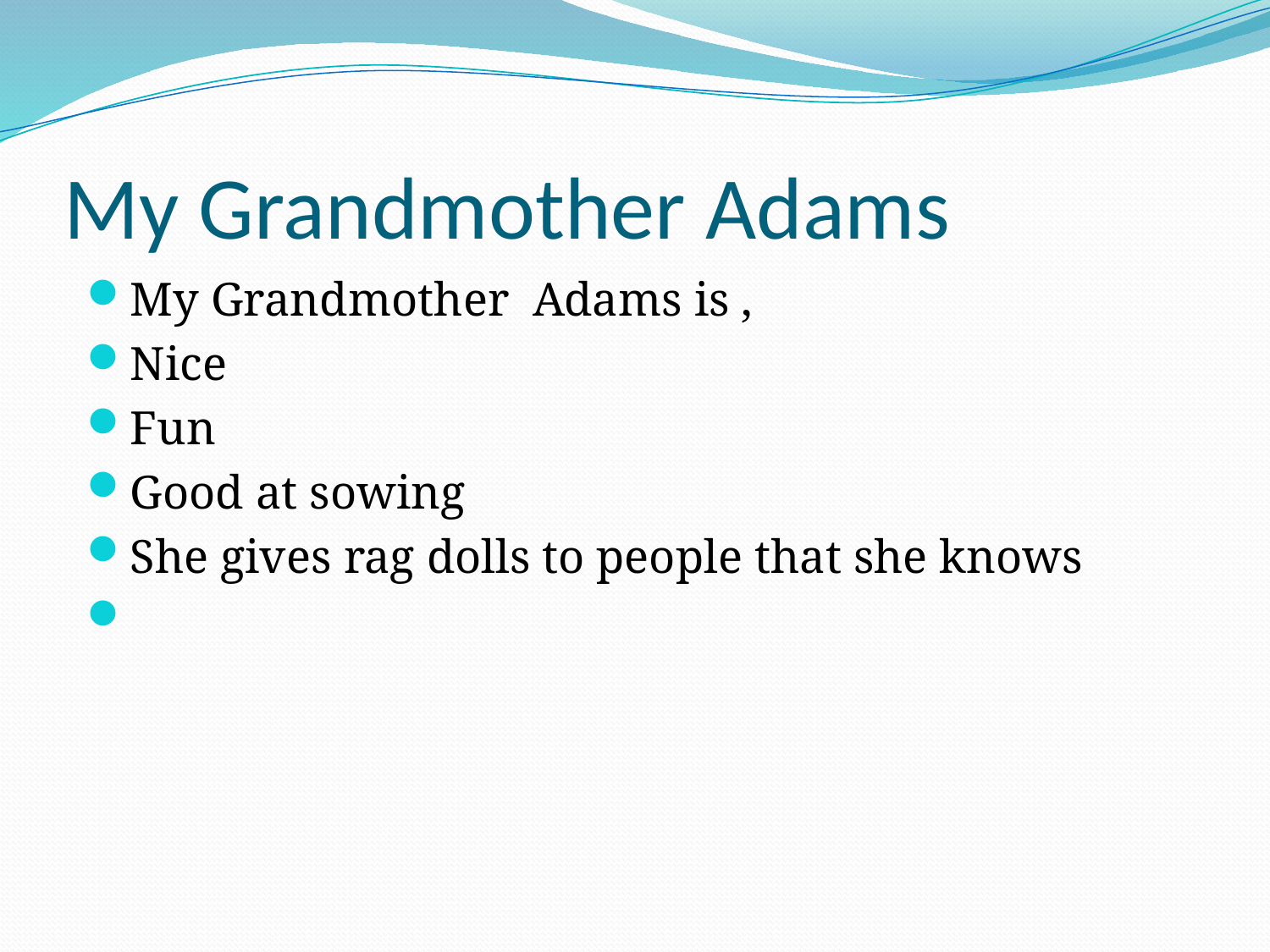

# My Grandmother Adams
My Grandmother  Adams is ,
Nice
Fun
Good at sowing
She gives rag dolls to people that she knows